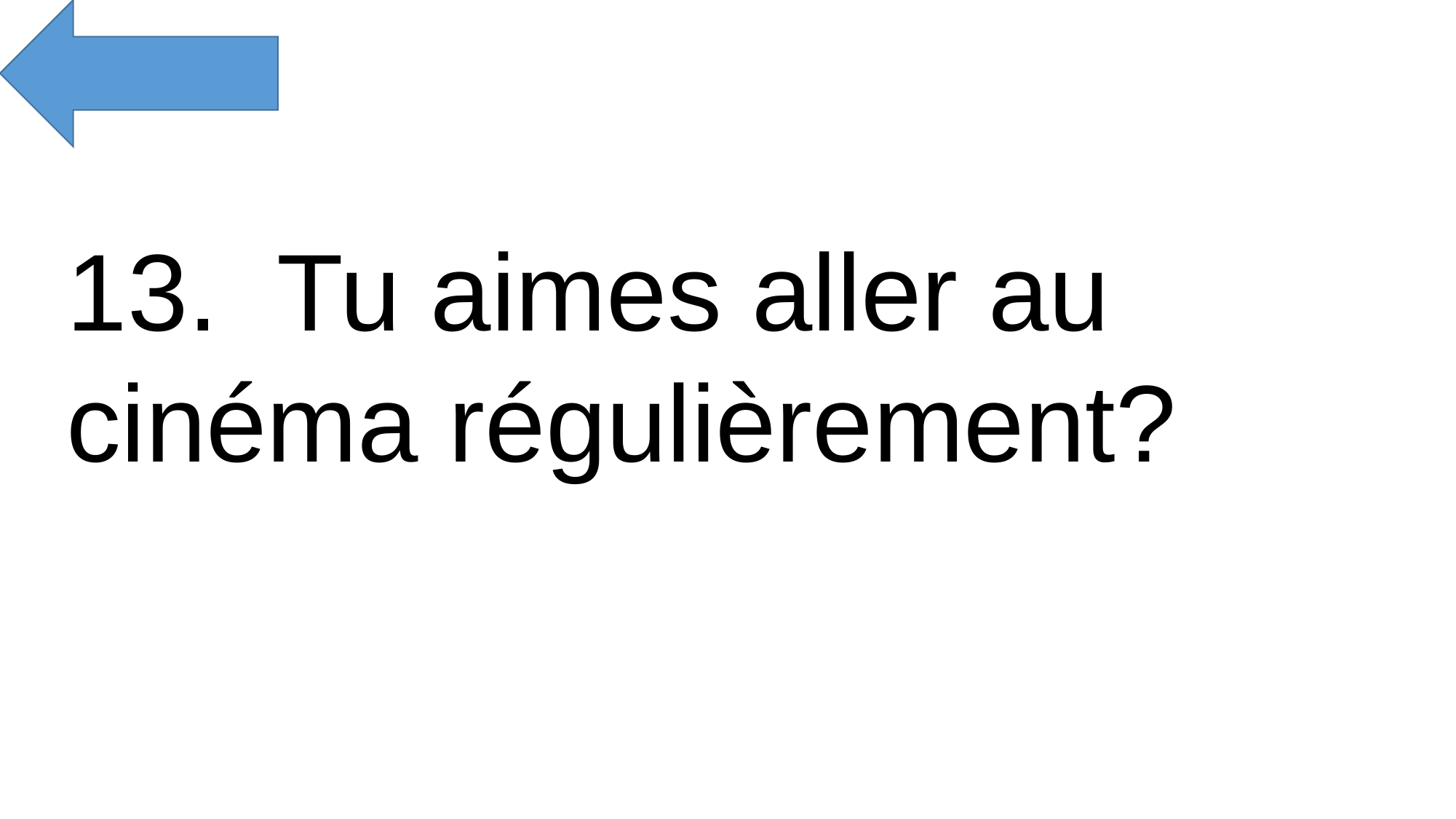

13.  Tu aimes aller au cinéma régulièrement?